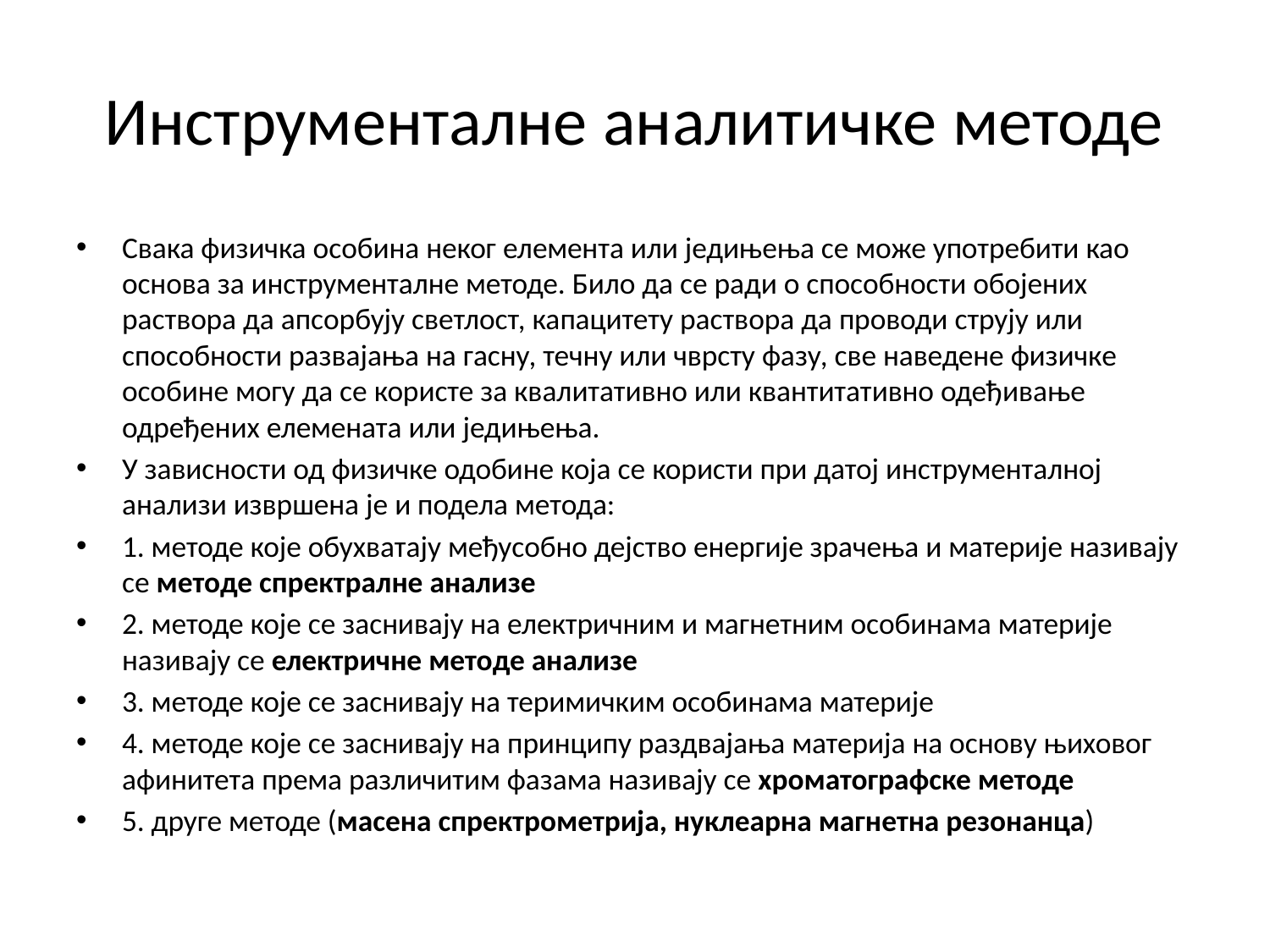

# Инструменталне аналитичке методе
Свака физичка особина неког елемента или једињења се може употребити као основа за инструменталне методе. Било да се ради о способности обојених раствора да апсорбују светлост, капацитету раствора да проводи струју или способности развајања на гасну, течну или чврсту фазу, све наведене физичке особине могу да се користе за квалитативно или квантитативно одеђивање одређених елемената или једињења.
У зависности од физичке одобине која се користи при датој инструменталној анализи извршена је и подела метода:
1. методе које обухватају међусобно дејство енергије зрачења и материје називају се методе спректралне анализе
2. методе које се заснивају на електричним и магнетним особинама материје називају се електричне методе анализе
3. методе које се заснивају на теримичким особинама материје
4. методе које се заснивају на принципу раздвајања материја на основу њиховог афинитета према различитим фазама називају се хроматографске методе
5. друге методе (масена спректрометрија, нуклеарна магнетна резонанца)